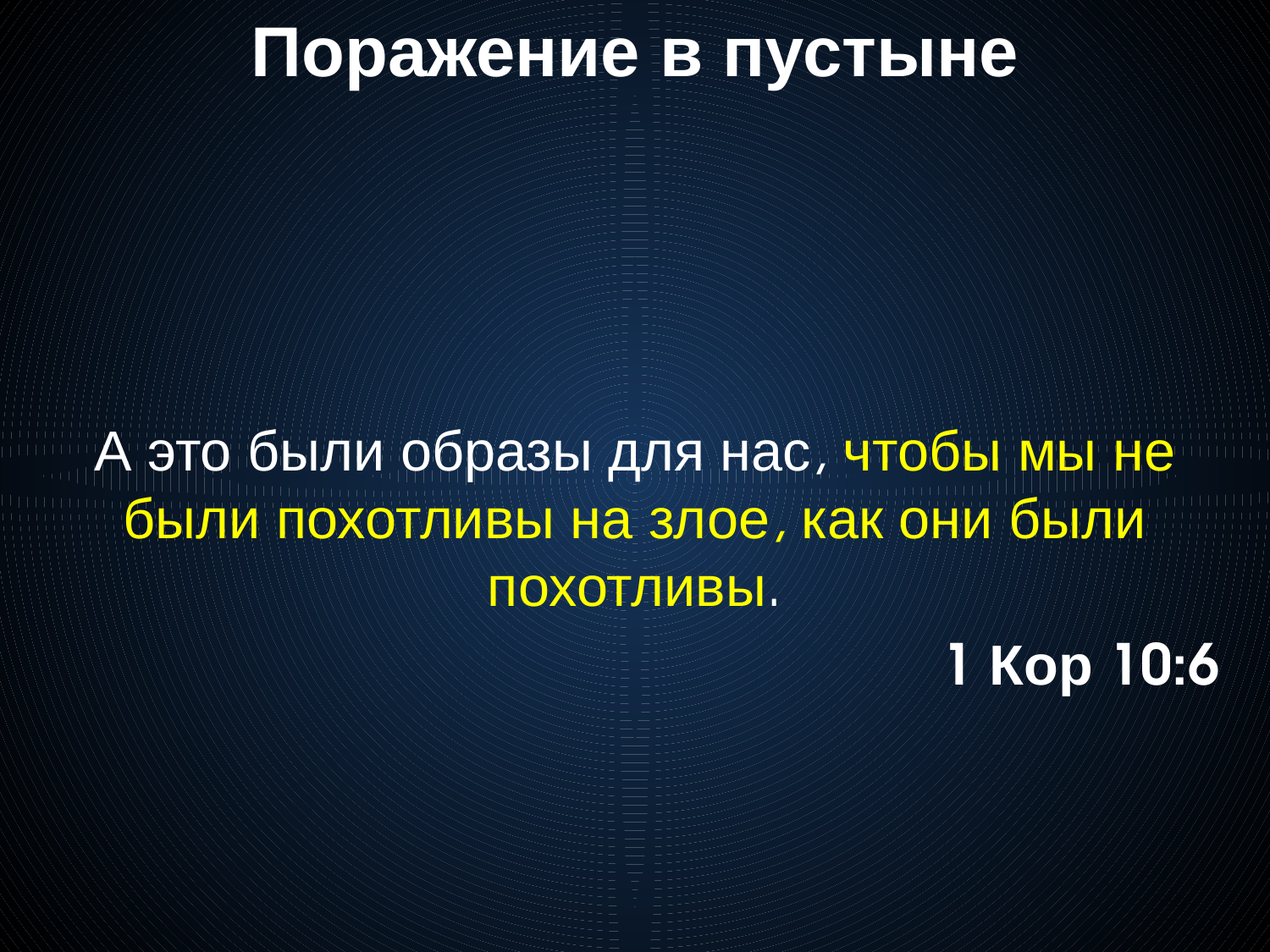

# Поражение в пустыне
А это были образы для нас, чтобы мы не были похотливы на злое, как они были похотливы.
1 Кор 10:6